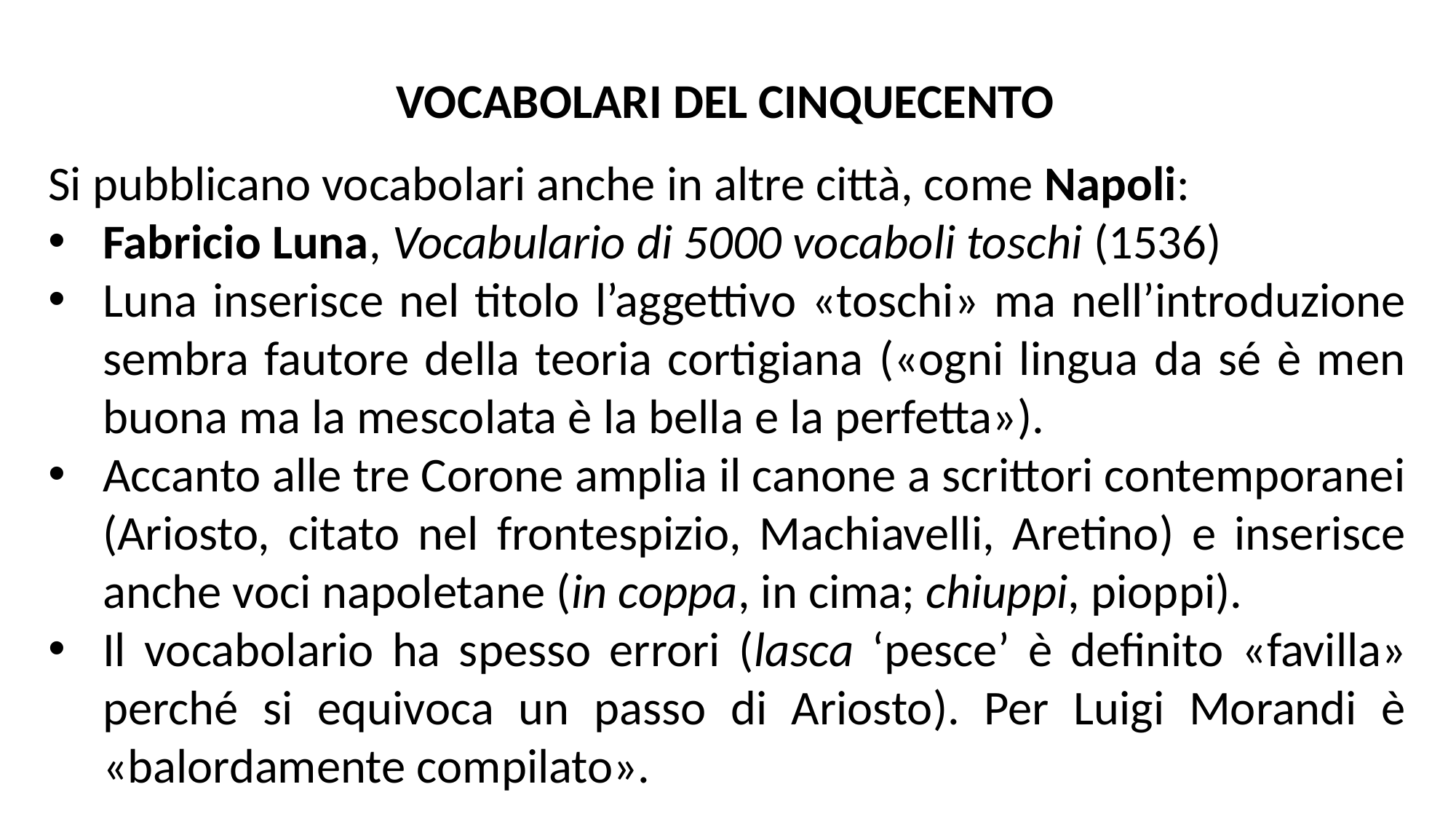

VOCABOLARI DEL CINQUECENTO
Si pubblicano vocabolari anche in altre città, come Napoli:
Fabricio Luna, Vocabulario di 5000 vocaboli toschi (1536)
Luna inserisce nel titolo l’aggettivo «toschi» ma nell’introduzione sembra fautore della teoria cortigiana («ogni lingua da sé è men buona ma la mescolata è la bella e la perfetta»).
Accanto alle tre Corone amplia il canone a scrittori contemporanei (Ariosto, citato nel frontespizio, Machiavelli, Aretino) e inserisce anche voci napoletane (in coppa, in cima; chiuppi, pioppi).
Il vocabolario ha spesso errori (lasca ‘pesce’ è definito «favilla» perché si equivoca un passo di Ariosto). Per Luigi Morandi è «balordamente compilato».